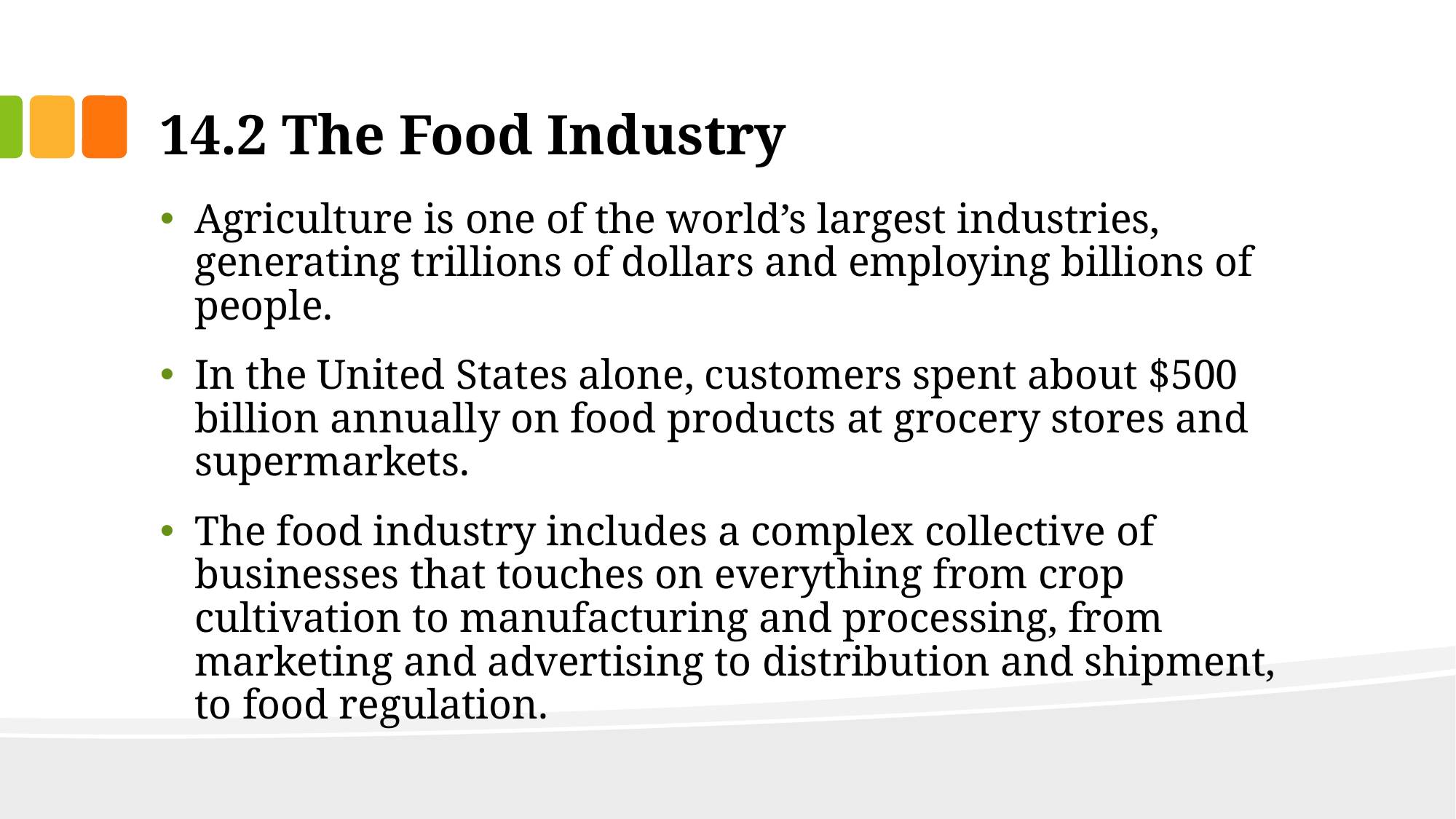

# 14.2 The Food Industry
Agriculture is one of the world’s largest industries, generating trillions of dollars and employing billions of people.
In the United States alone, customers spent about $500 billion annually on food products at grocery stores and supermarkets.
The food industry includes a complex collective of businesses that touches on everything from crop cultivation to manufacturing and processing, from marketing and advertising to distribution and shipment, to food regulation.